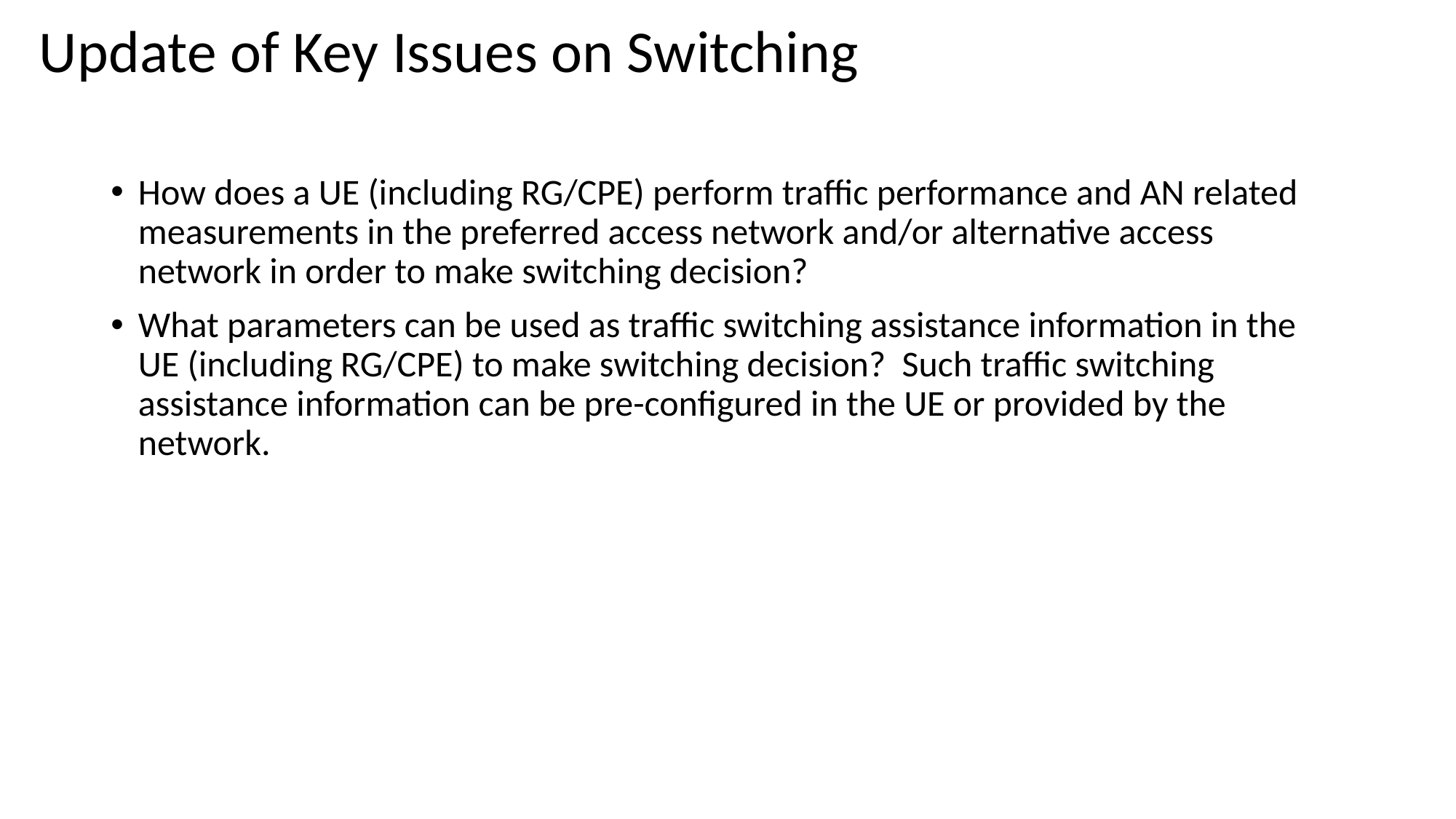

# Update of Key Issues on Switching
How does a UE (including RG/CPE) perform traffic performance and AN related measurements in the preferred access network and/or alternative access network in order to make switching decision?
What parameters can be used as traffic switching assistance information in the UE (including RG/CPE) to make switching decision?  Such traffic switching assistance information can be pre-configured in the UE or provided by the network.